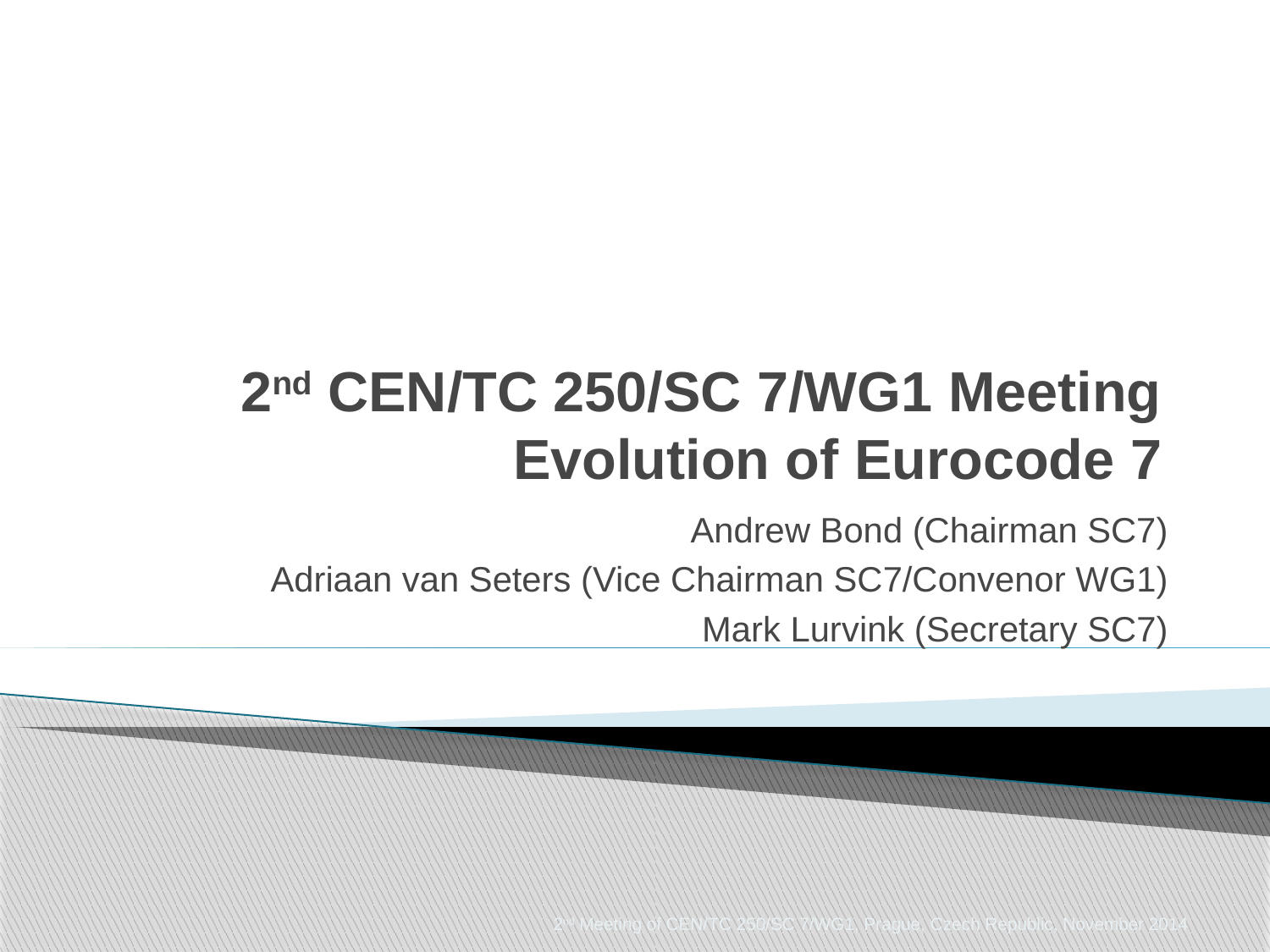

# 2nd CEN/TC 250/SC 7/WG1 Meeting Evolution of Eurocode 7
Andrew Bond (Chairman SC7)
Adriaan van Seters (Vice Chairman SC7/Convenor WG1)
Mark Lurvink (Secretary SC7)
2nd Meeting of CEN/TC 250/SC 7/WG1, Prague, Czech Republic, November 2014